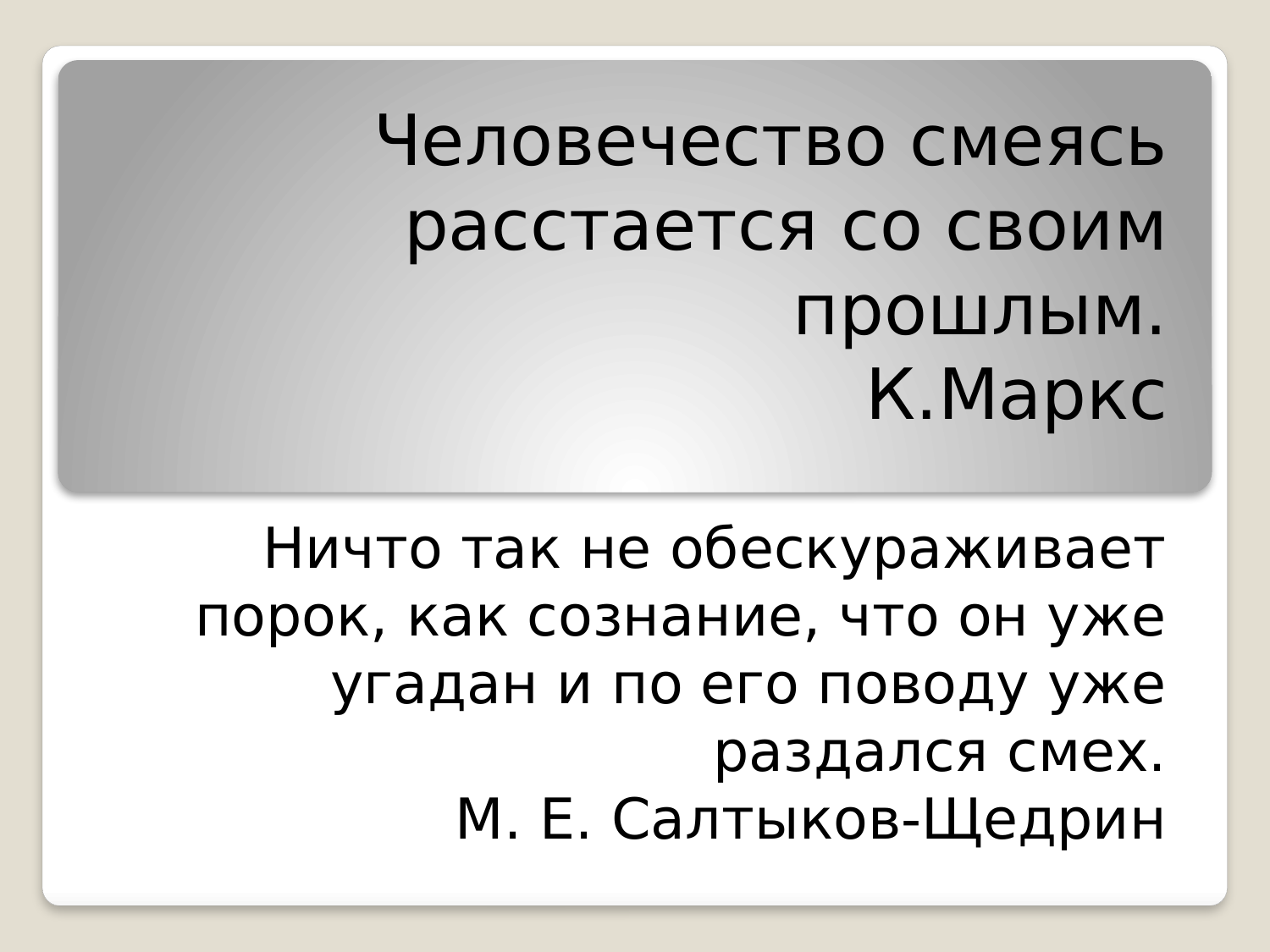

# Человечество смеясь расстается со своим прошлым. К.Маркс
Ничто так не обескураживает порок, как сознание, что он уже угадан и по его поводу уже раздался смех.
М. Е. Салтыков-Щедрин